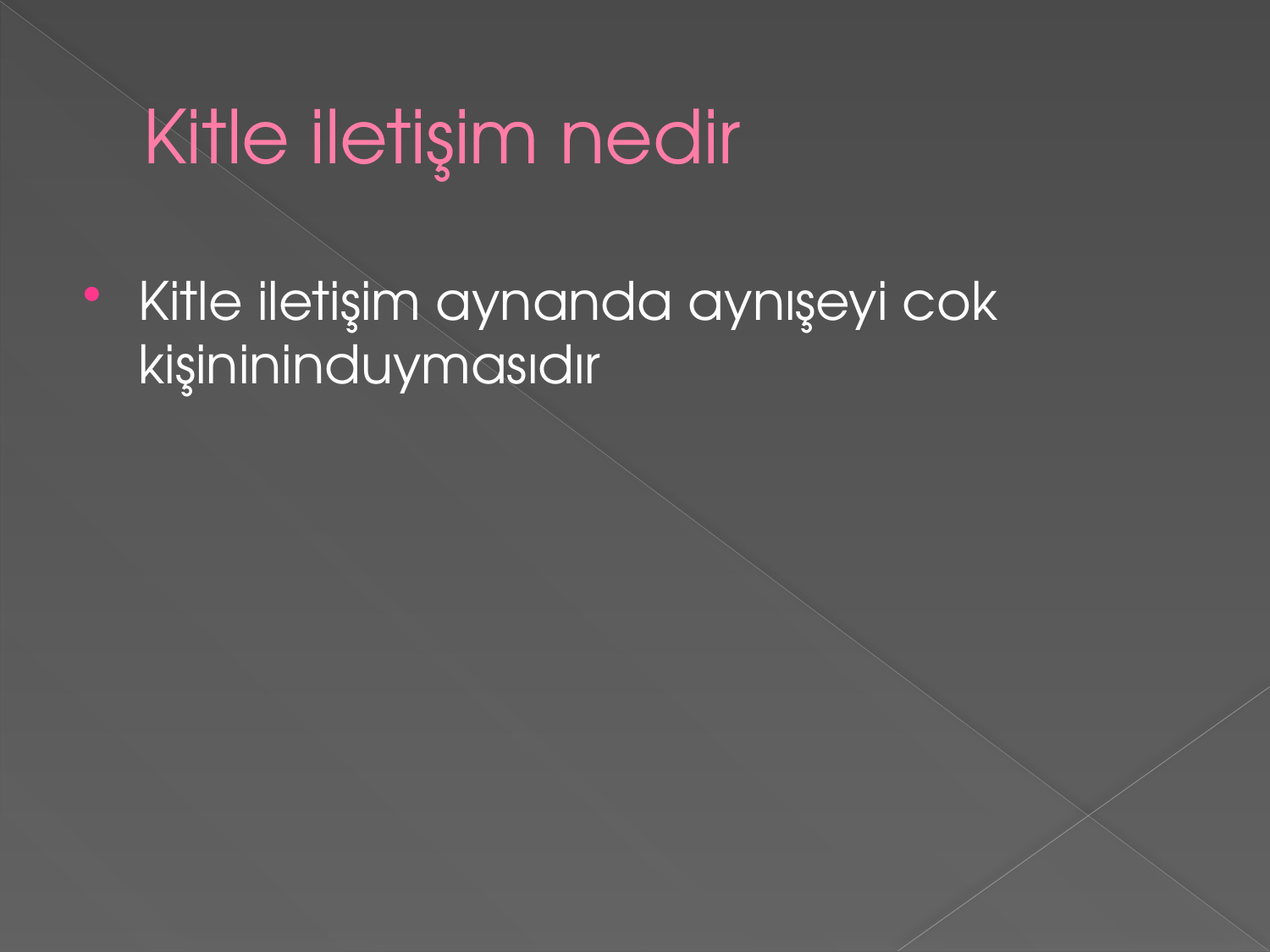

# Kitle iletişim nedir
Kitle iletişim aynanda aynışeyi cok kişinininduymasıdır